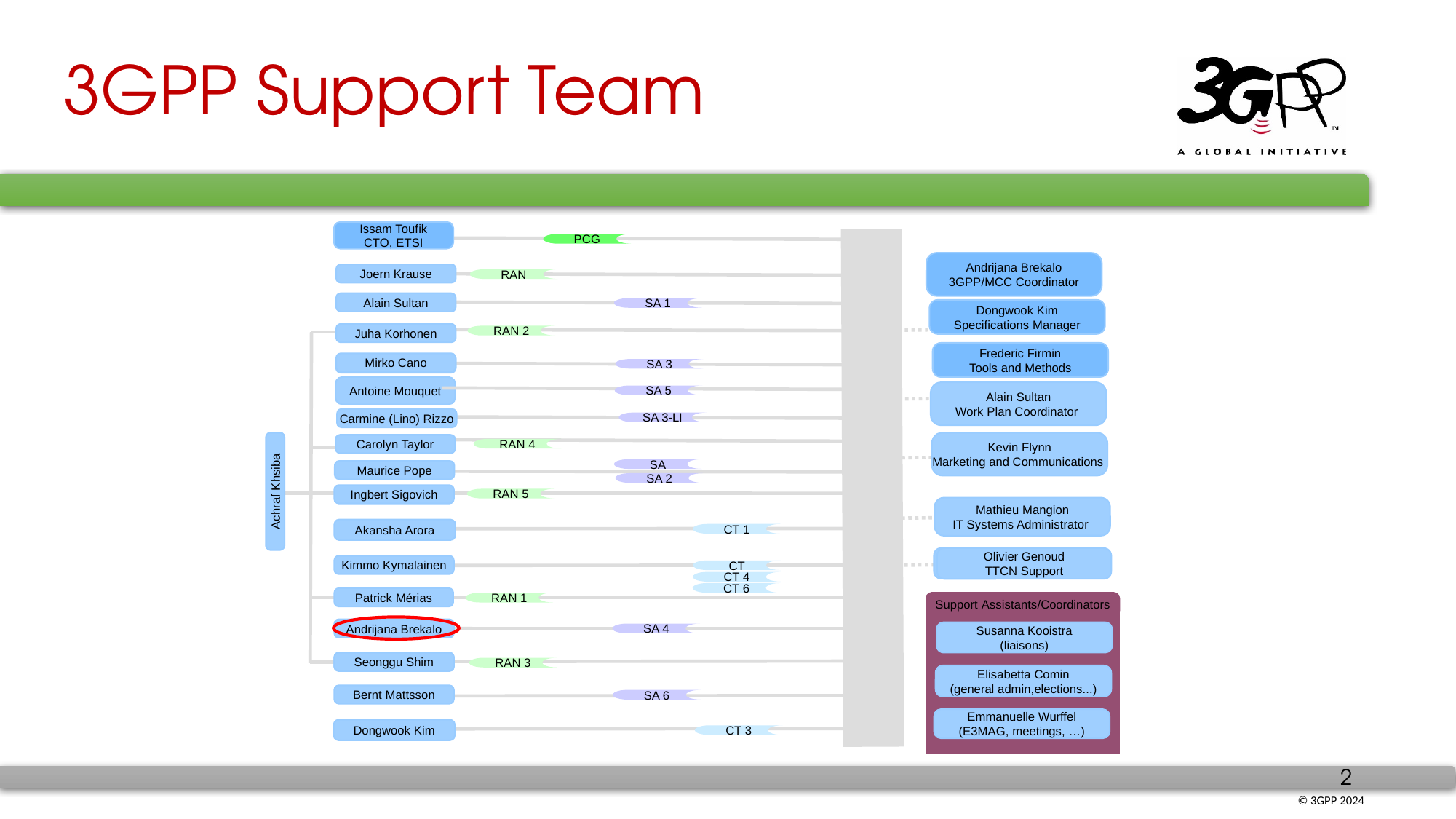

# 3GPP Support Team
Issam Toufik
CTO, ETSI

PCG

Andrijana Brekalo
3GPP/MCC Coordinator
Joern Krause
RAN

Alain Sultan
SA 1
Dongwook Kim
Specifications Manager

Juha Korhonen
RAN 2

Frederic Firmin
Tools and Methods
Mirko Cano
Dionisio Zumerle
SA 3

Antoine Mouquet

Alain Sultan
Work Plan Coordinator
SA 5

Carmine (Lino) Rizzo
SA 3-LI

Kevin Flynn
Marketing and Communications
Carolyn Taylor
RAN 4

SA
Maurice Pope

SA 2
Achraf Khsiba
Ingbert Sigovich
RAN 5

Mathieu Mangion
IT Systems Administrator

Akansha Arora
CT 1

Shicheng Hu / Olivier Genoud
TTCN Support
Olivier Genoud
TTCN Support
Kimmo Kymalainen
CT

CT 4
CT 6
Patrick Mérias
Support Assistants/Coordinators
RAN 1

Andrijana Brekalo
Susanna Kooistra
(liaisons)
SA 4

Seonggu Shim
Stefania Sesia
RAN 3

Elisabetta Comin
(general admin,elections...)
Bernt Mattsson
SA 6

Emmanuelle Wurffel
(E3MAG, meetings, …)
Dongwook Kim
CT 3